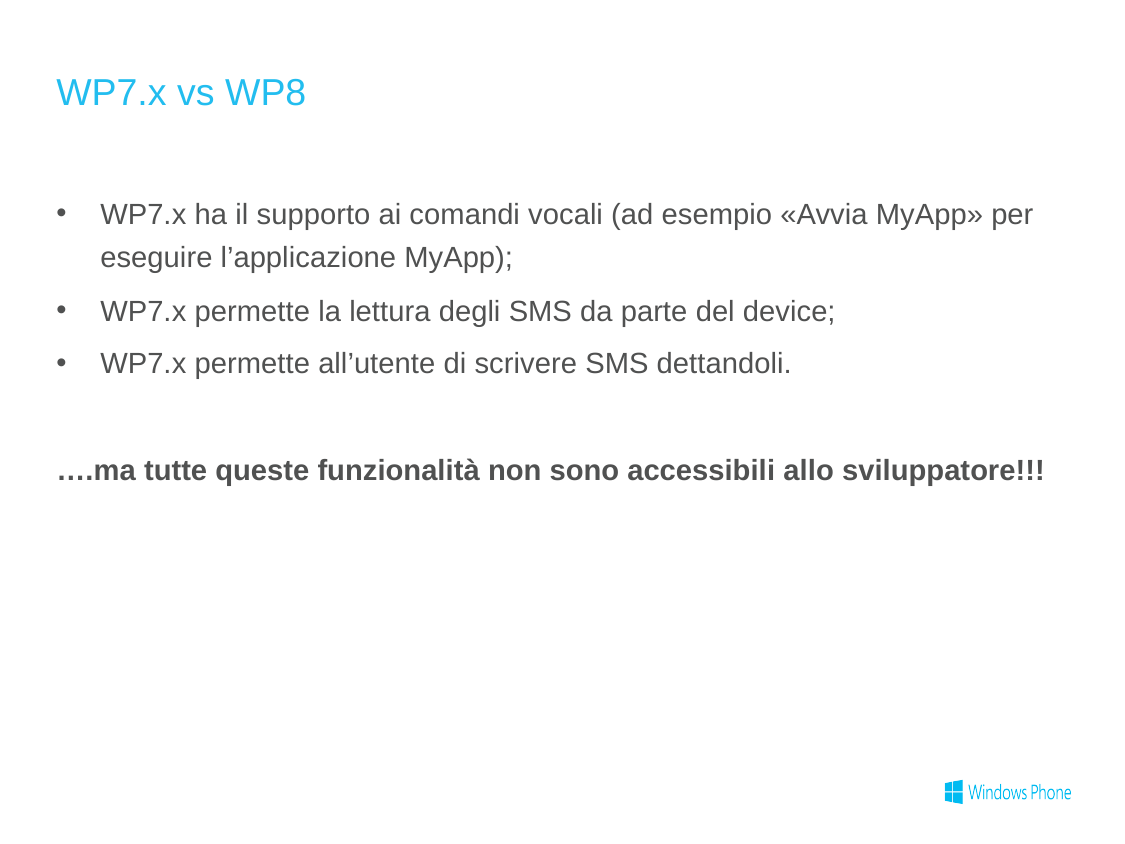

# WP7.x vs WP8
WP7.x ha il supporto ai comandi vocali (ad esempio «Avvia MyApp» per eseguire l’applicazione MyApp);
WP7.x permette la lettura degli SMS da parte del device;
WP7.x permette all’utente di scrivere SMS dettandoli.

….ma tutte queste funzionalità non sono accessibili allo sviluppatore!!!